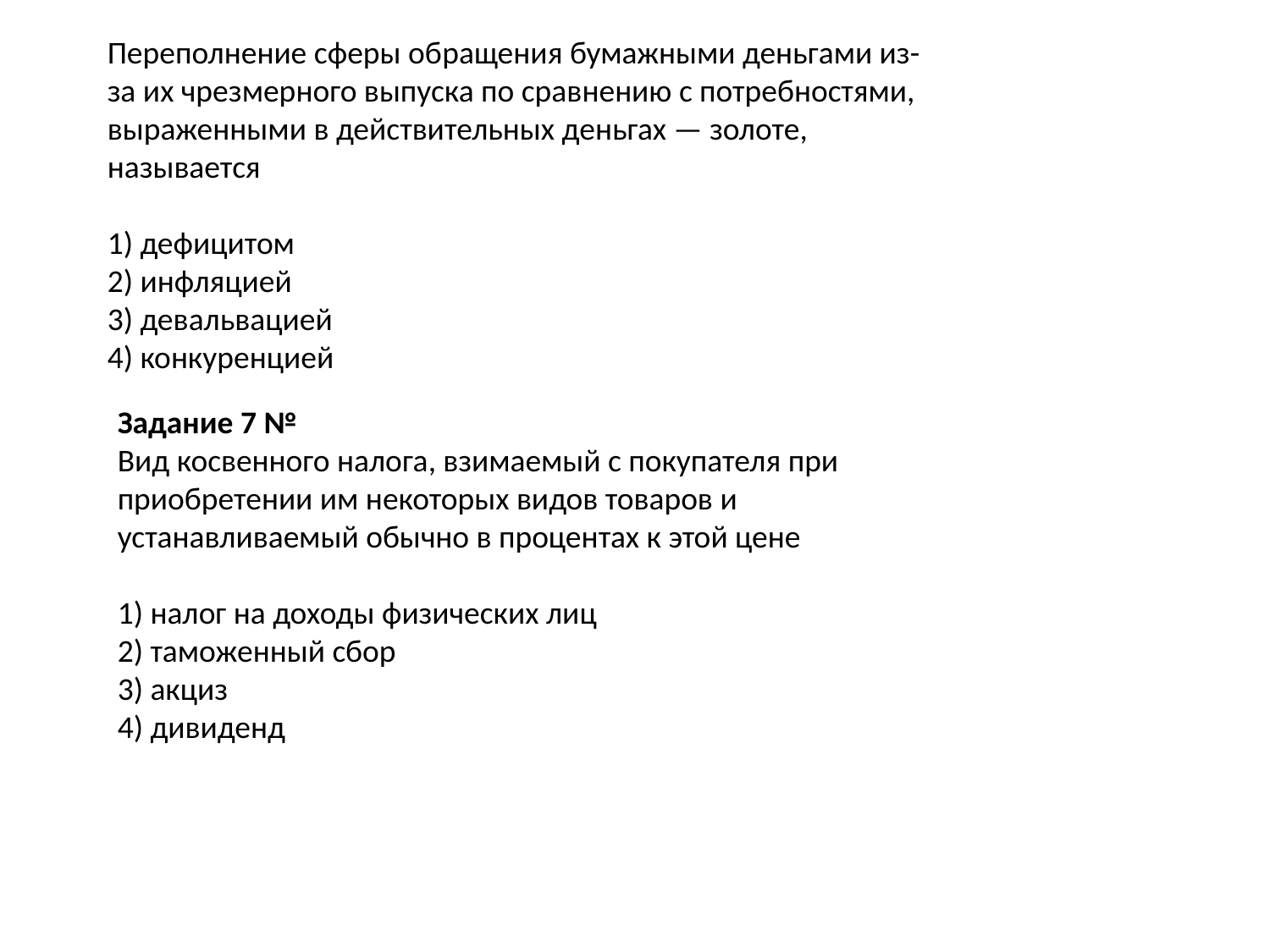

Переполнение сферы об­ра­ще­ния бумажными день­га­ми из-за их чрез­мер­но­го выпуска по срав­не­нию с потребностями, вы­ра­жен­ны­ми в дей­стви­тель­ных деньгах — золоте, называется

1) дефицитом
2) инфляцией
3) девальвацией
4) конкуренцией
Задание 7 №
Вид косвенного налога, взимаемый с покупателя при приобретении им некоторых видов товаров и устанавливаемый обычно в процентах к этой цене

1) налог на доходы физических лиц
2) таможенный сбор
3) акциз
4) дивиденд